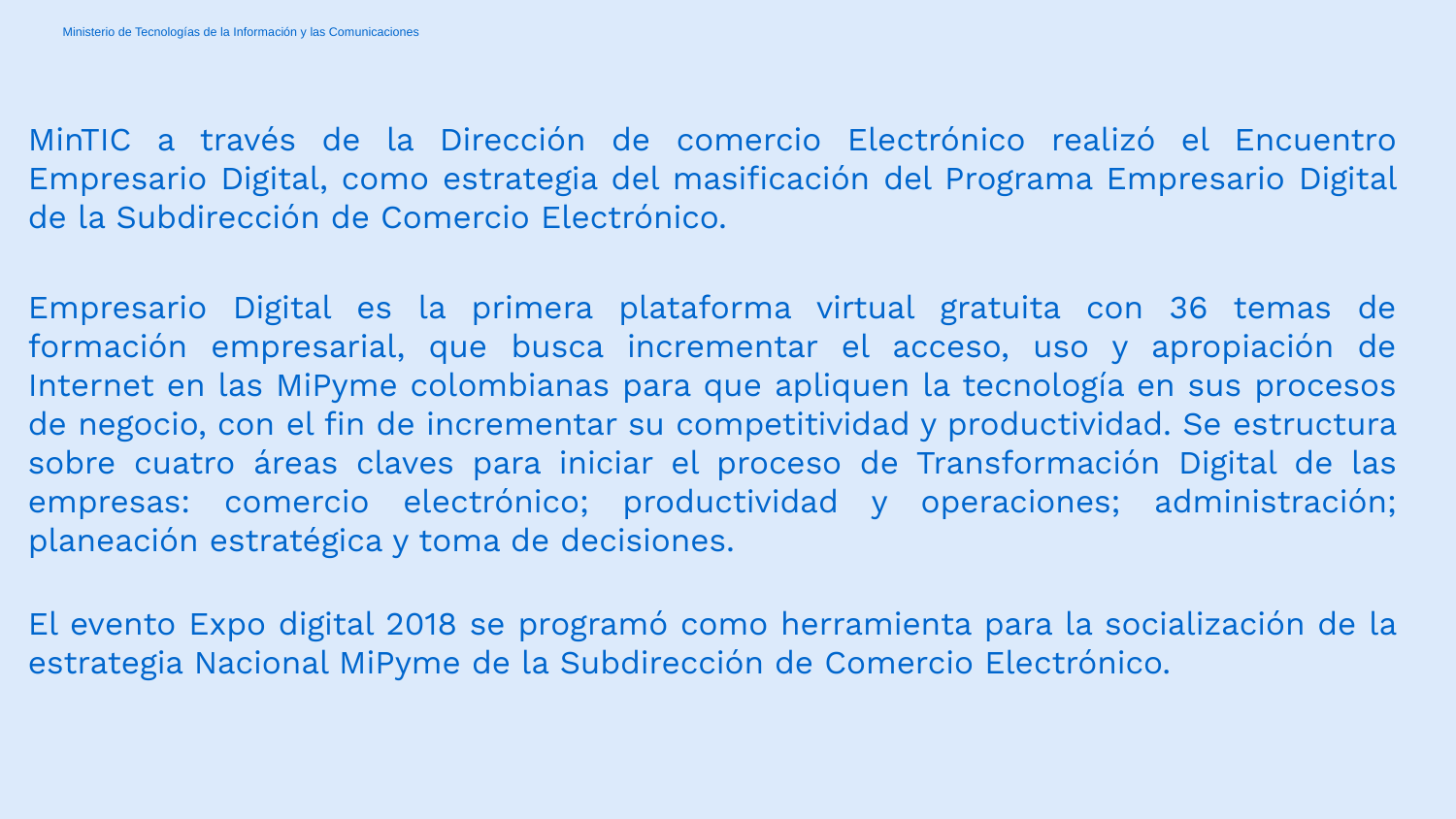

MinTIC a través de la Dirección de comercio Electrónico realizó el Encuentro Empresario Digital, como estrategia del masificación del Programa Empresario Digital de la Subdirección de Comercio Electrónico.

Empresario Digital es la primera plataforma virtual gratuita con 36 temas de formación empresarial, que busca incrementar el acceso, uso y apropiación de Internet en las MiPyme colombianas para que apliquen la tecnología en sus procesos de negocio, con el fin de incrementar su competitividad y productividad. Se estructura sobre cuatro áreas claves para iniciar el proceso de Transformación Digital de las empresas: comercio electrónico; productividad y operaciones; administración; planeación estratégica y toma de decisiones.

El evento Expo digital 2018 se programó como herramienta para la socialización de la estrategia Nacional MiPyme de la Subdirección de Comercio Electrónico.